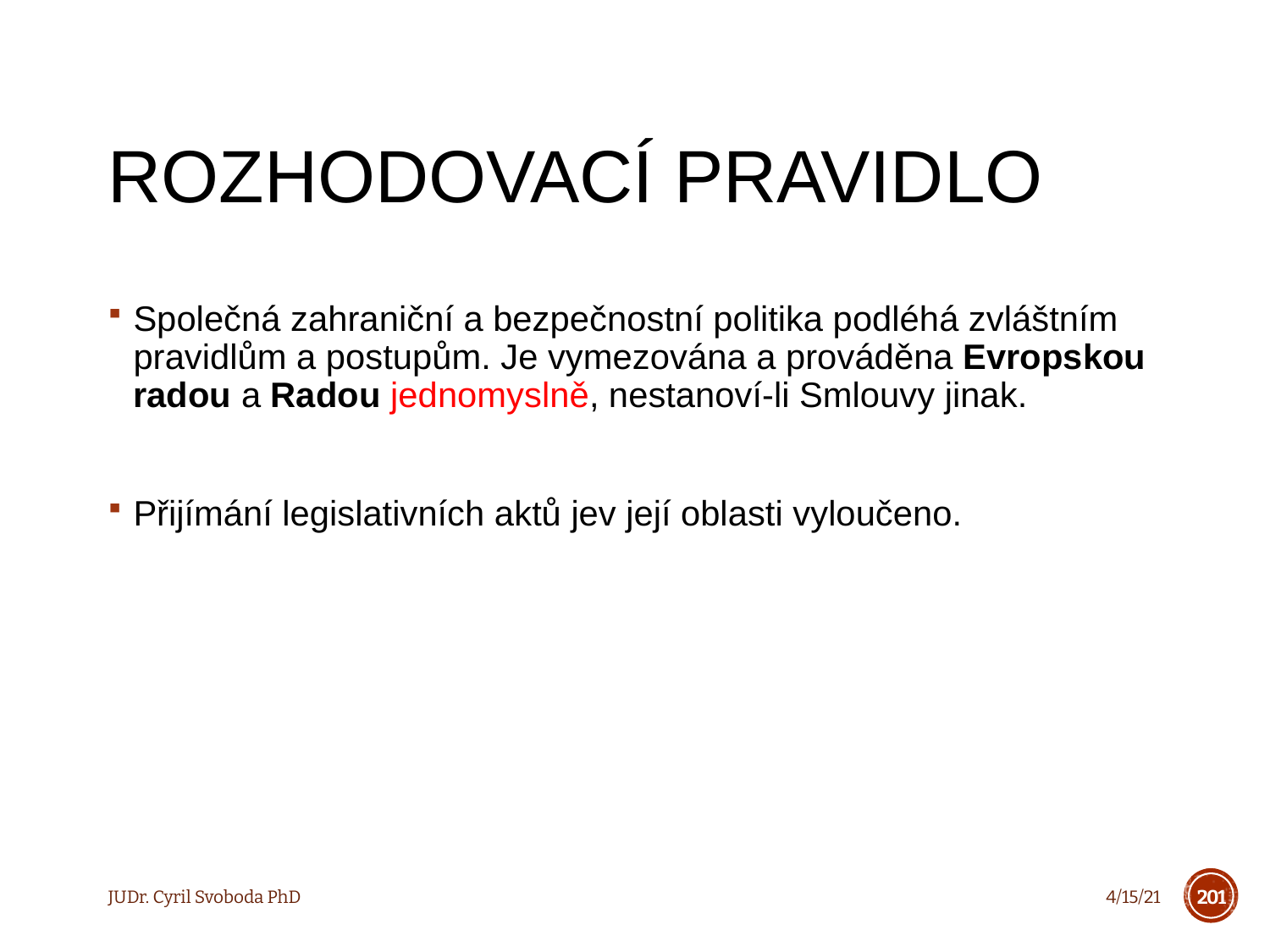

# Rozhodovací pravidlo
Společná zahraniční a bezpečnostní politika podléhá zvláštním pravidlům a postupům. Je vymezována a prováděna Evropskou radou a Radou jednomyslně, nestanoví-li Smlouvy jinak.

Přijímání legislativních aktů jev její oblasti vyloučeno.
JUDr. Cyril Svoboda PhD
4/15/21
201